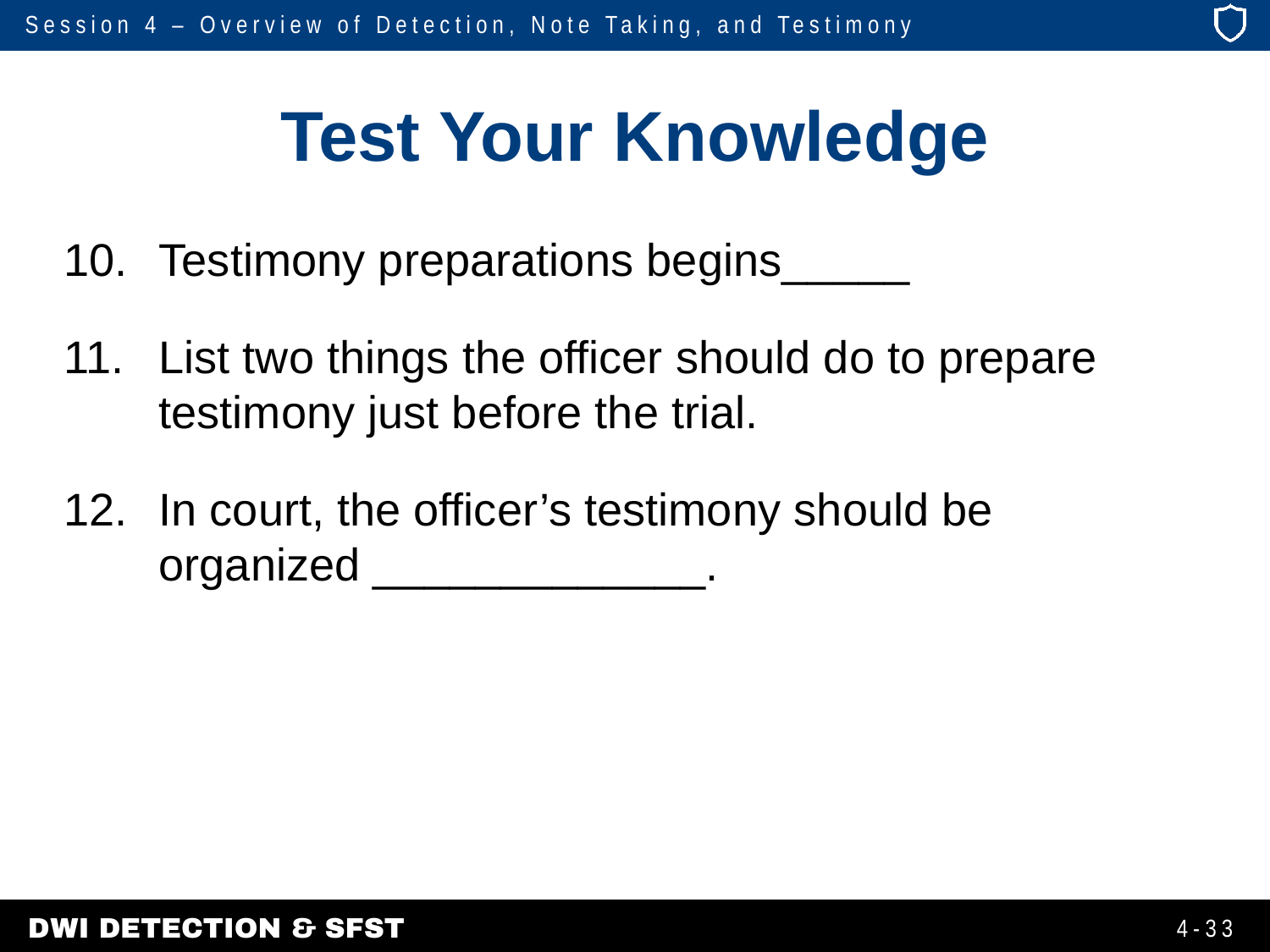

# Test Your Knowledge
Testimony preparations begins_____
List two things the officer should do to prepare testimony just before the trial.
In court, the officer’s testimony should be organized _____________.

4-33